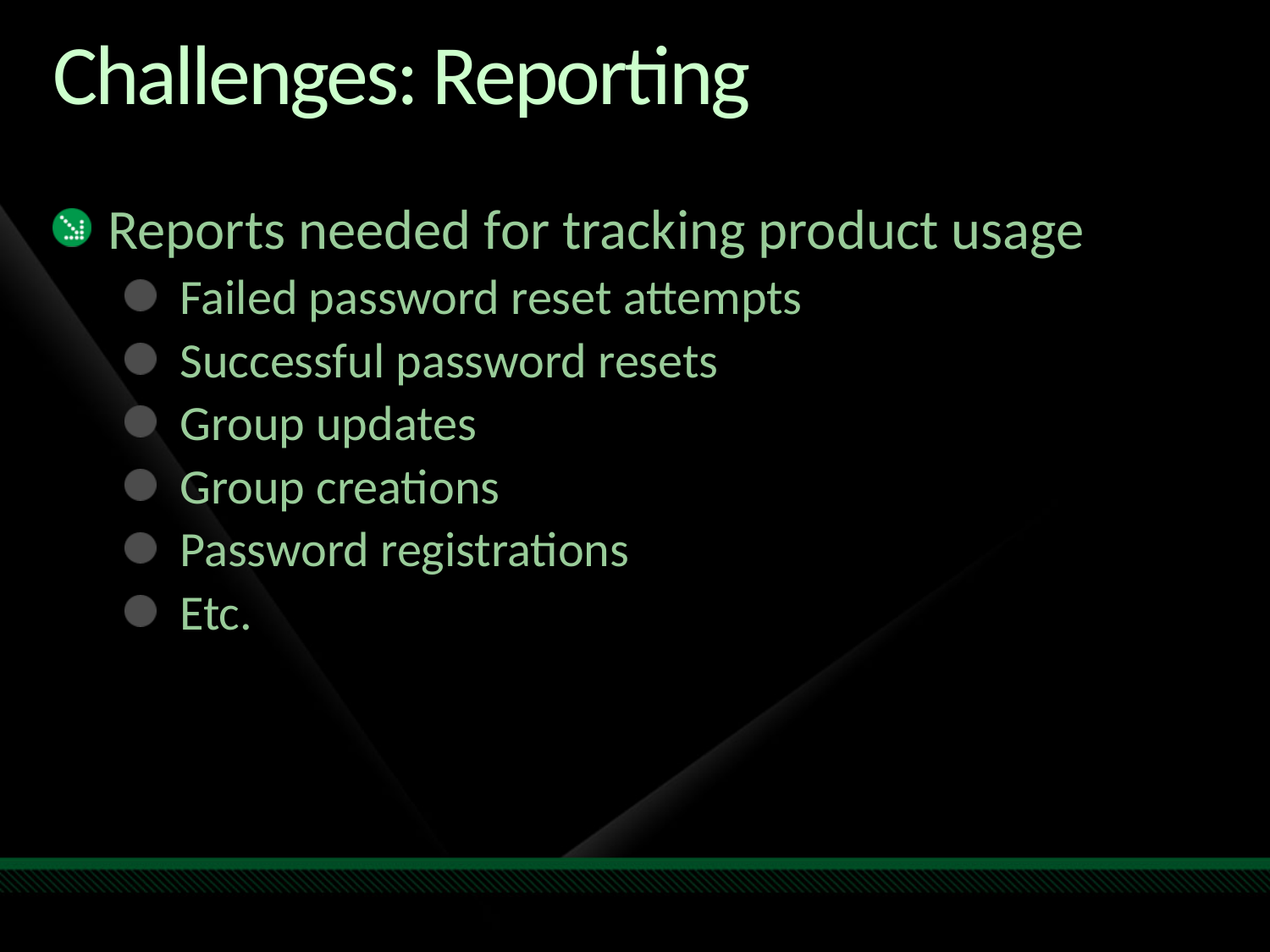

# Challenges: Reporting
Reports needed for tracking product usage
Failed password reset attempts
Successful password resets
Group updates
Group creations
Password registrations
Etc.